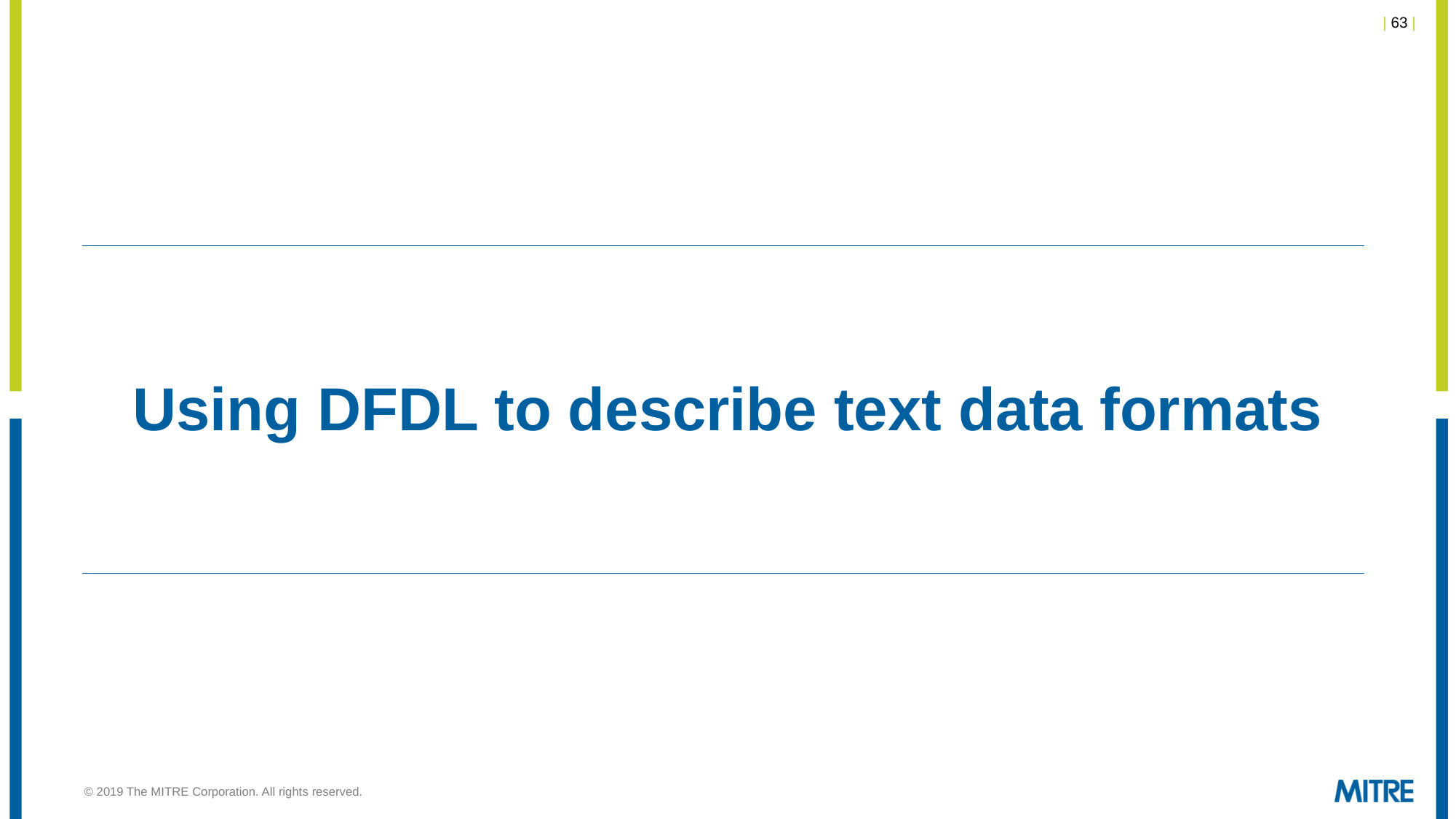

# Using DFDL to describe text data formats
© 2019 The MITRE Corporation. All rights reserved.